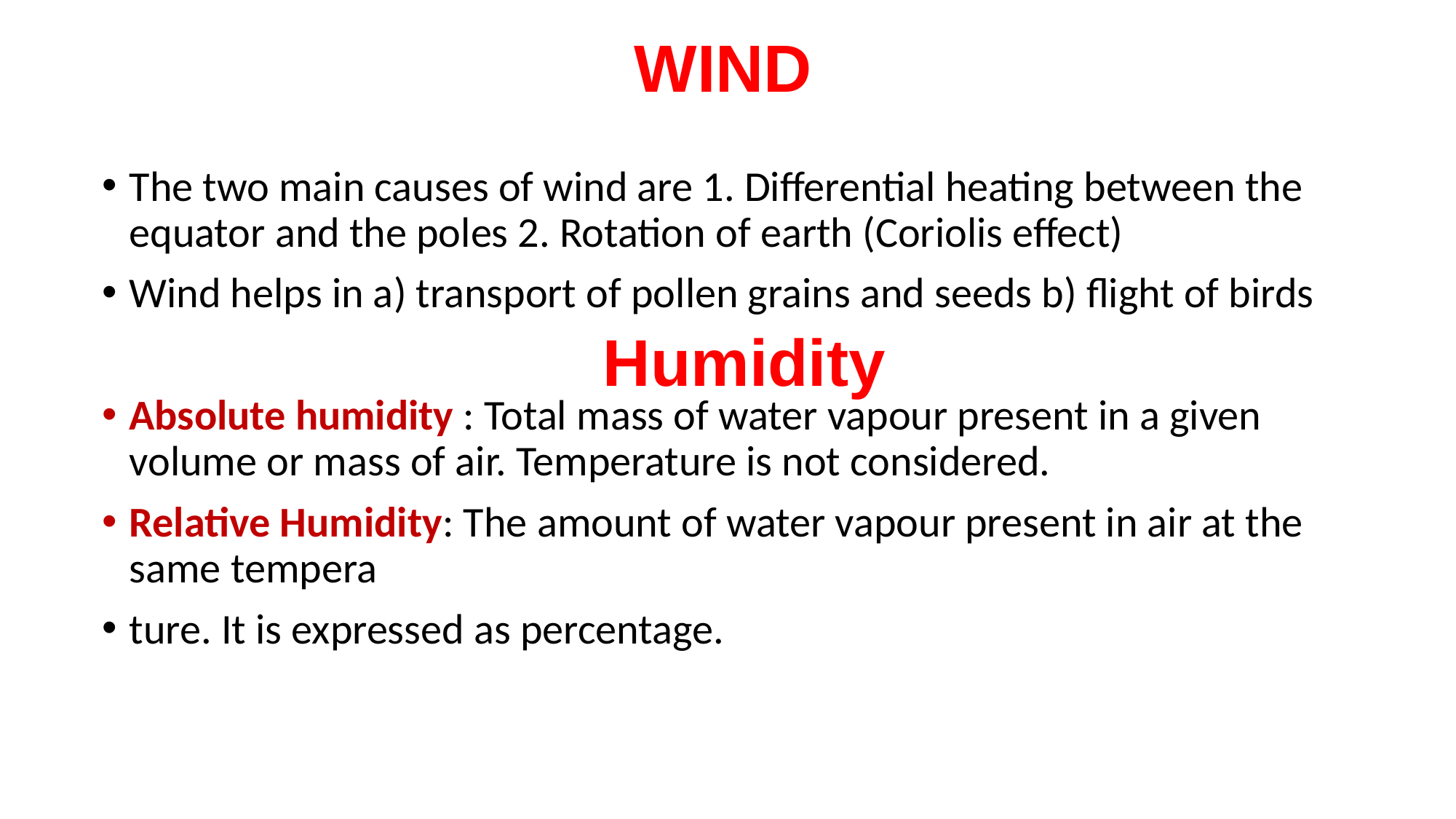

# WIND
The two main causes of wind are 1. Differential heating between the equator and the poles 2. Rotation of earth (Coriolis effect)
Wind helps in a) transport of pollen grains and seeds b) flight of birds

Absolute humidity : Total mass of water vapour present in a given volume or mass of air. Temperature is not considered.
Relative Humidity: The amount of water vapour present in air at the same tempera
ture. It is expressed as percentage.
Humidity